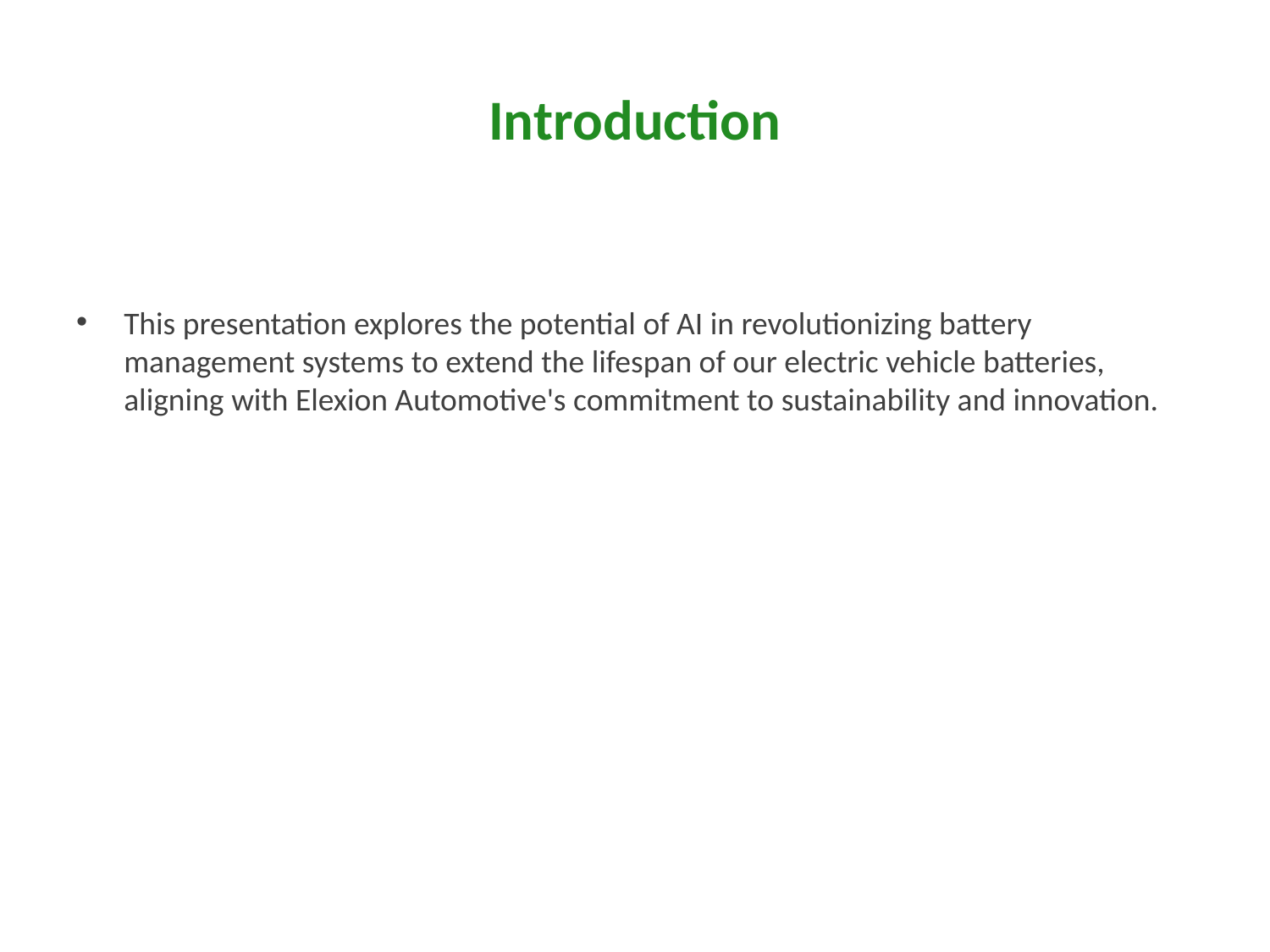

# Introduction

This presentation explores the potential of AI in revolutionizing battery management systems to extend the lifespan of our electric vehicle batteries, aligning with Elexion Automotive's commitment to sustainability and innovation.